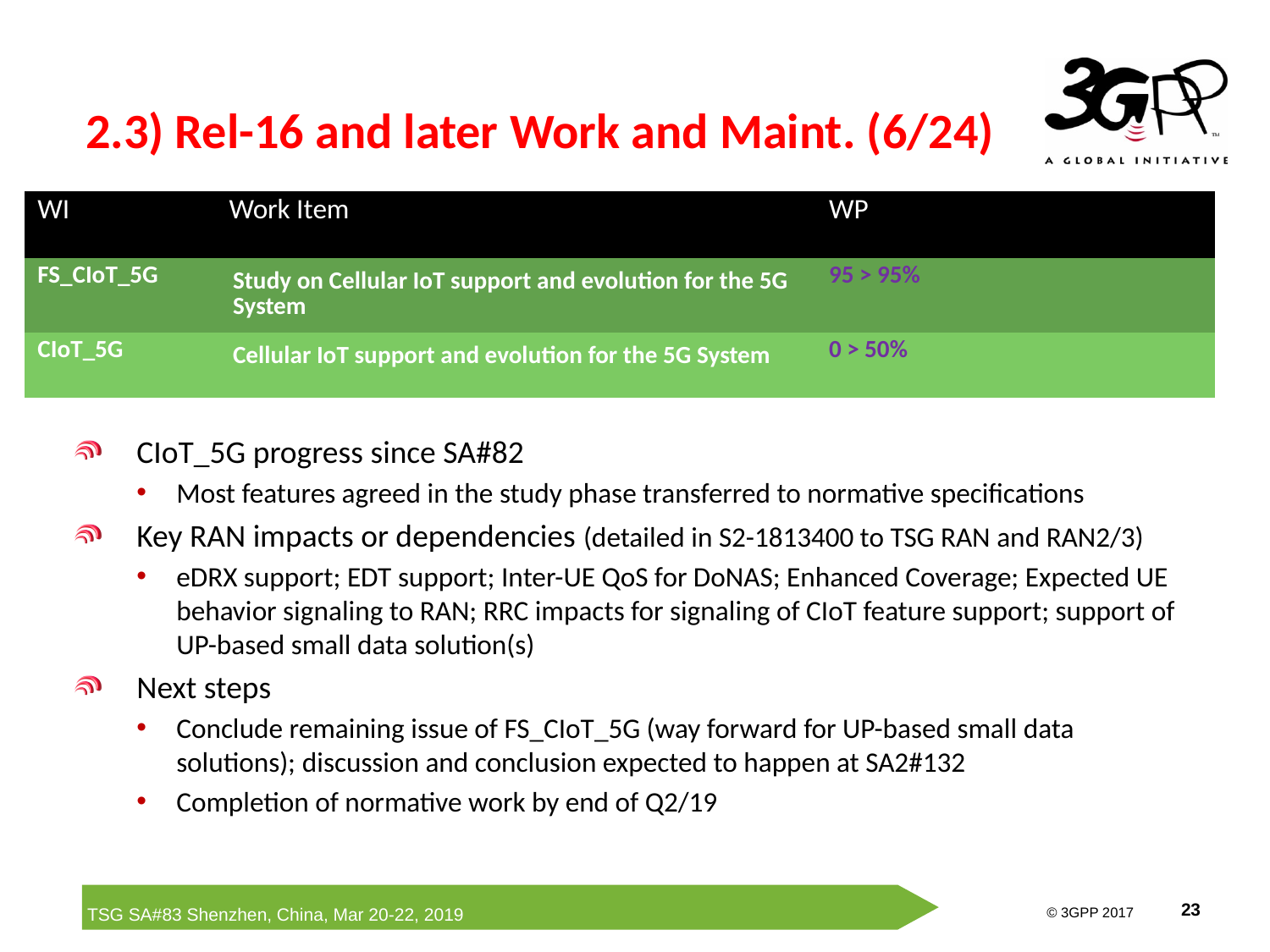

2.3) Rel-16 and later Work and Maint. (6/24)
| WI | Work Item | WP |  |  |
| --- | --- | --- | --- | --- |
| FS\_CIoT\_5G | Study on Cellular IoT support and evolution for the 5G System | 95 > 95% |  |  |
| CIoT\_5G | Cellular IoT support and evolution for the 5G System | 0 > 50% |  |  |
CIoT_5G progress since SA#82
Most features agreed in the study phase transferred to normative specifications
Key RAN impacts or dependencies (detailed in S2-1813400 to TSG RAN and RAN2/3)
eDRX support; EDT support; Inter-UE QoS for DoNAS; Enhanced Coverage; Expected UE behavior signaling to RAN; RRC impacts for signaling of CIoT feature support; support of UP-based small data solution(s)
Next steps
Conclude remaining issue of FS_CIoT_5G (way forward for UP-based small data solutions); discussion and conclusion expected to happen at SA2#132
Completion of normative work by end of Q2/19